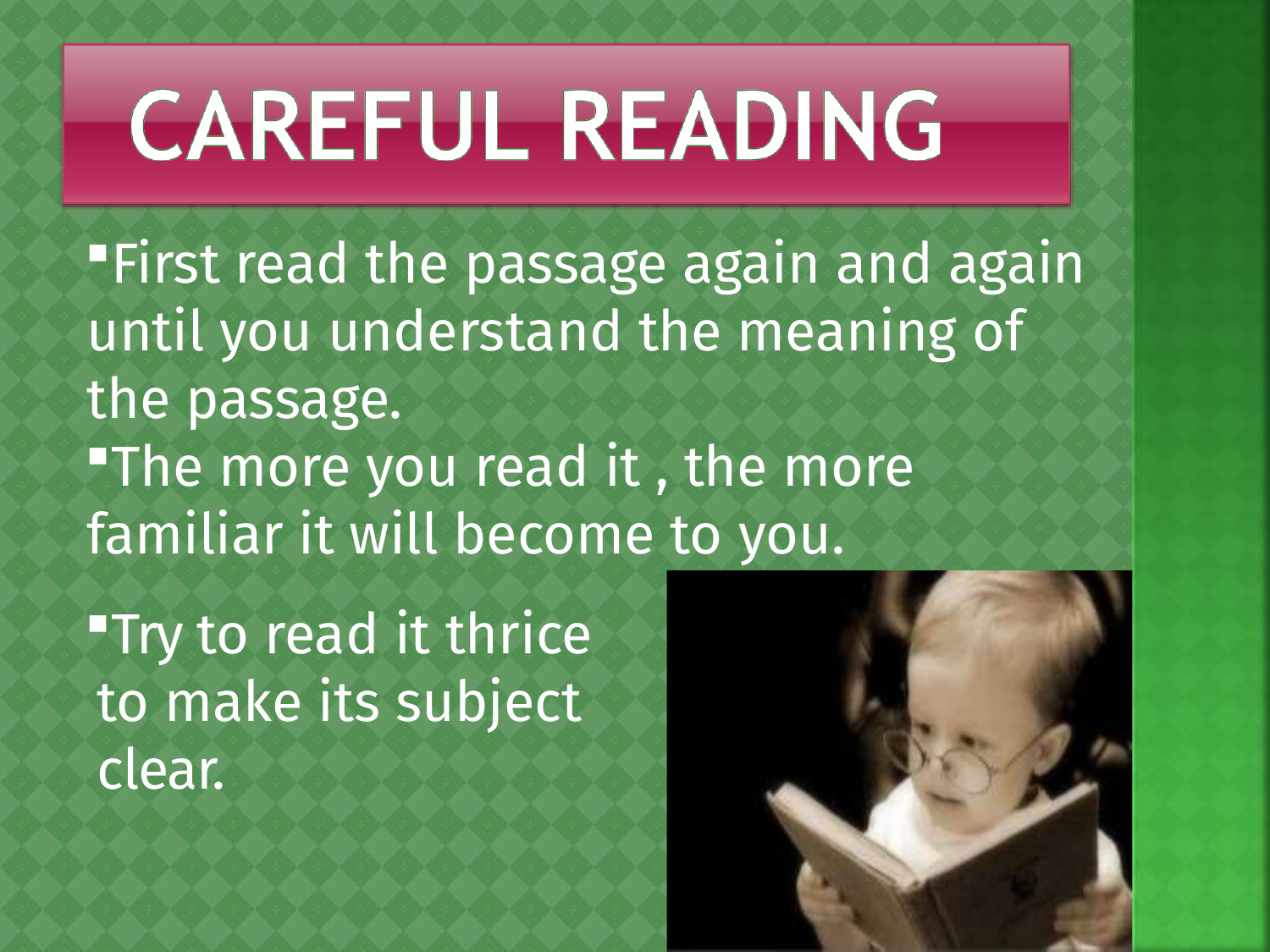

First read the passage again and again  until you understand the meaning of  the passage.
The more you read it , the more  familiar it will become to you.
Try to read it thrice  to make its subject  clear.